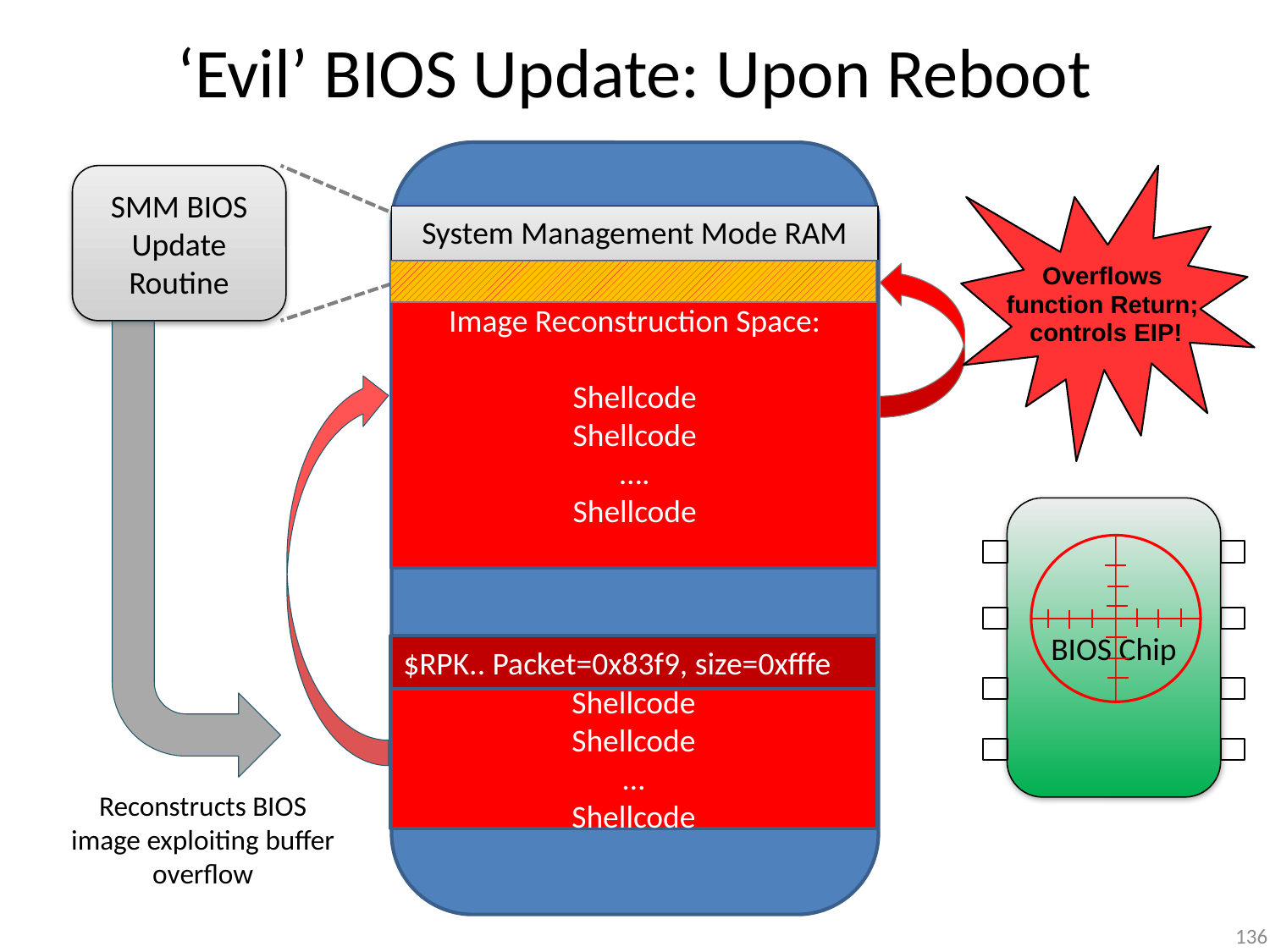

# ‘Evil’ BIOS Update: Upon Reboot

SMM BIOS Update Routine
Overflows
function Return;
controls EIP!
System Management Mode RAM

Image Reconstruction Space:

Shellcode
Shellcode
….
Shellcode

BIOS Chip

$RPK.. Packet=0x83f9, size=0xfffe

Shellcode
Shellcode
…
Shellcode

Reconstructs BIOS image exploiting buffer overflow
136